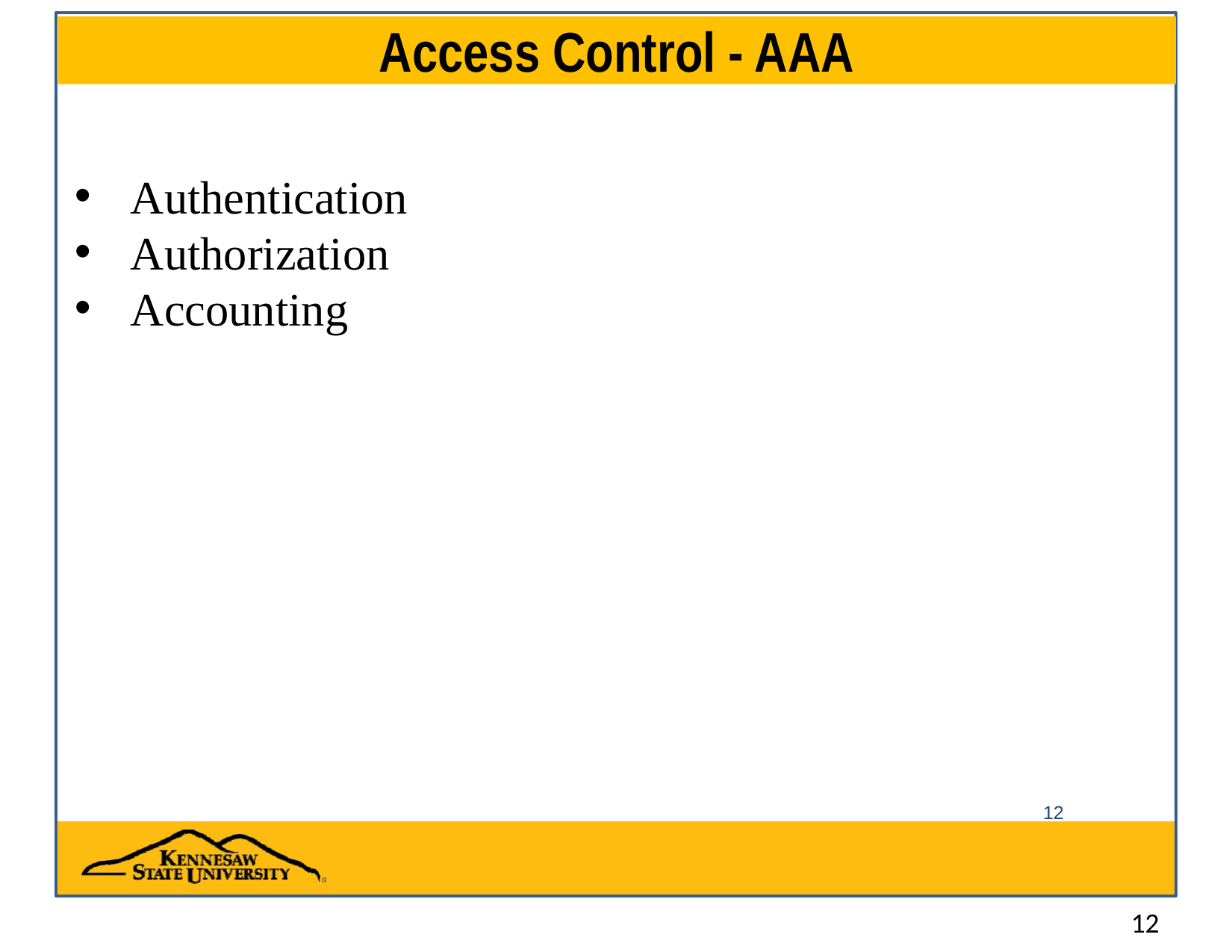

# Access Control - AAA
Authentication
Authorization
Accounting
12